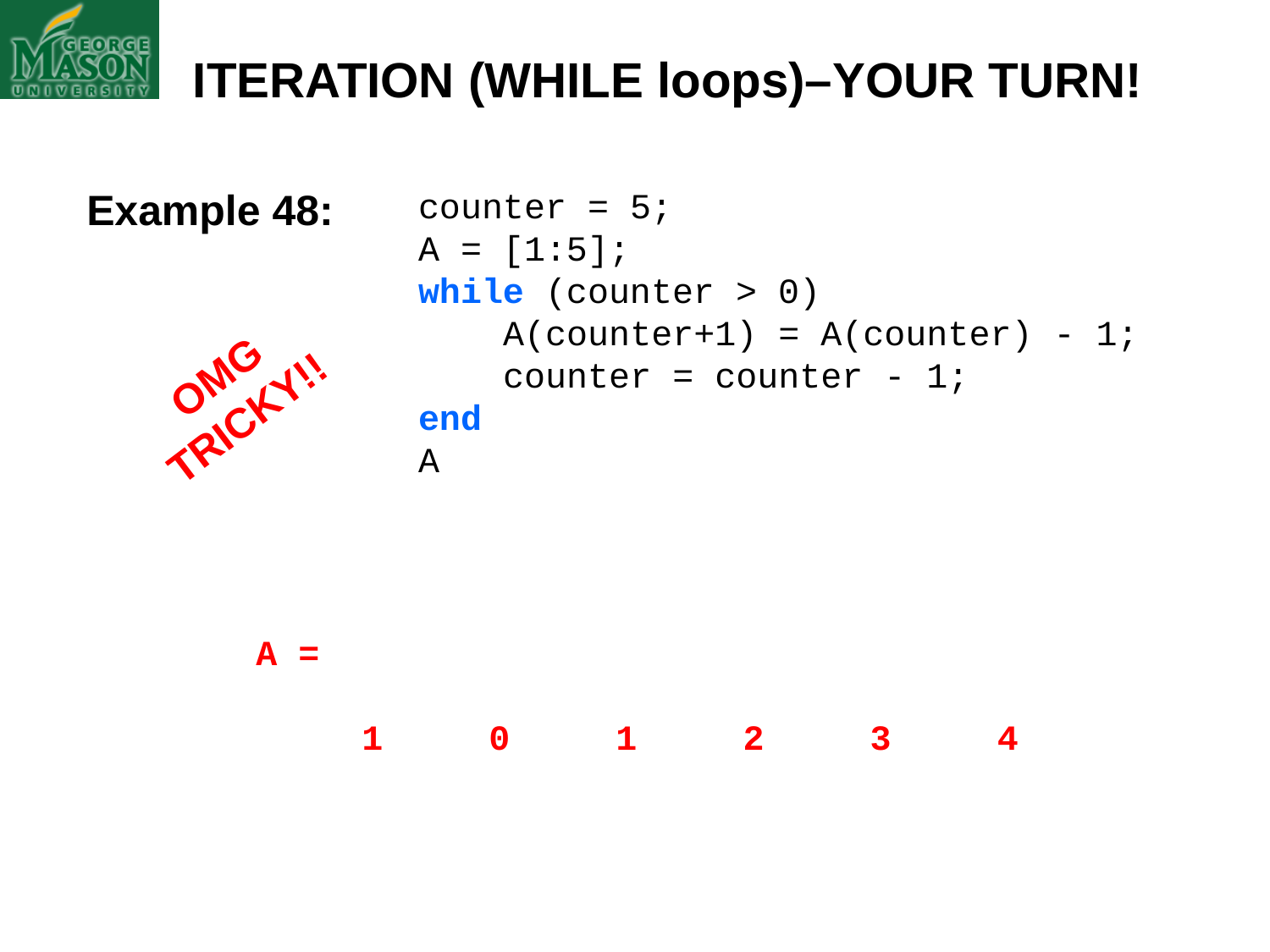

ITERATION (WHILE loops)–YOUR TURN!
Example 48:
counter = 5;
A = [1:5];
while (counter > 0)
    A(counter+1) = A(counter) - 1;
    counter = counter - 1;
end
A
OMG
TRICKY!!
A =

     1     0     1     2     3     4